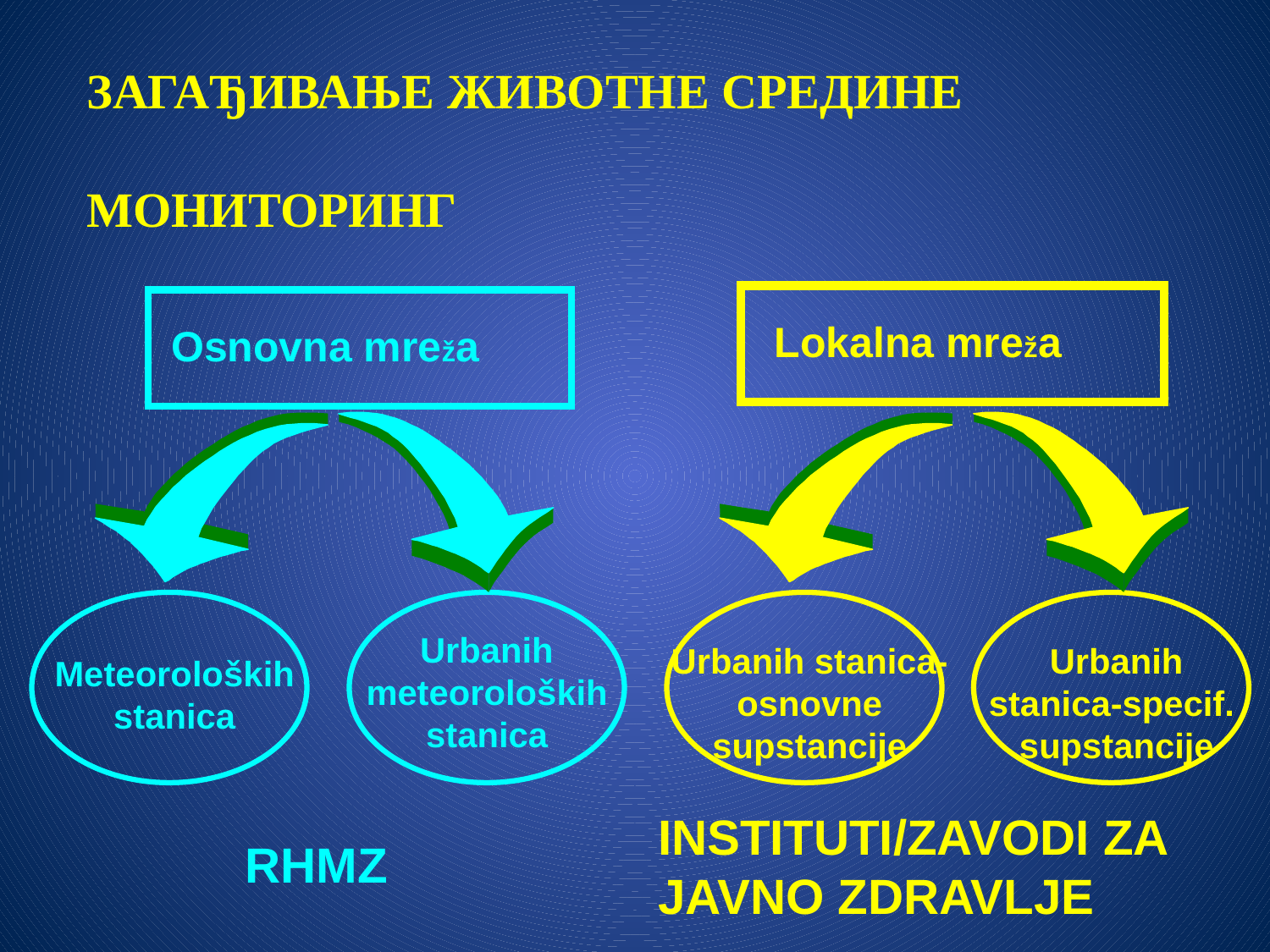

ЗАГАЂИВАЊЕ ЖИВОТНЕ СРЕДИНЕ

МОНИТОРИНГ

Lokalna mreža

Osnovna mreža

Urbanih meteoroloških stanica
Urbanih stanica-osnovne supstancije
Urbanih stanica-specif.  supstancije
RHMZ

Meteoroloških stanica
INSTITUTI/ZAVODI ZA JAVNO ZDRAVLJE